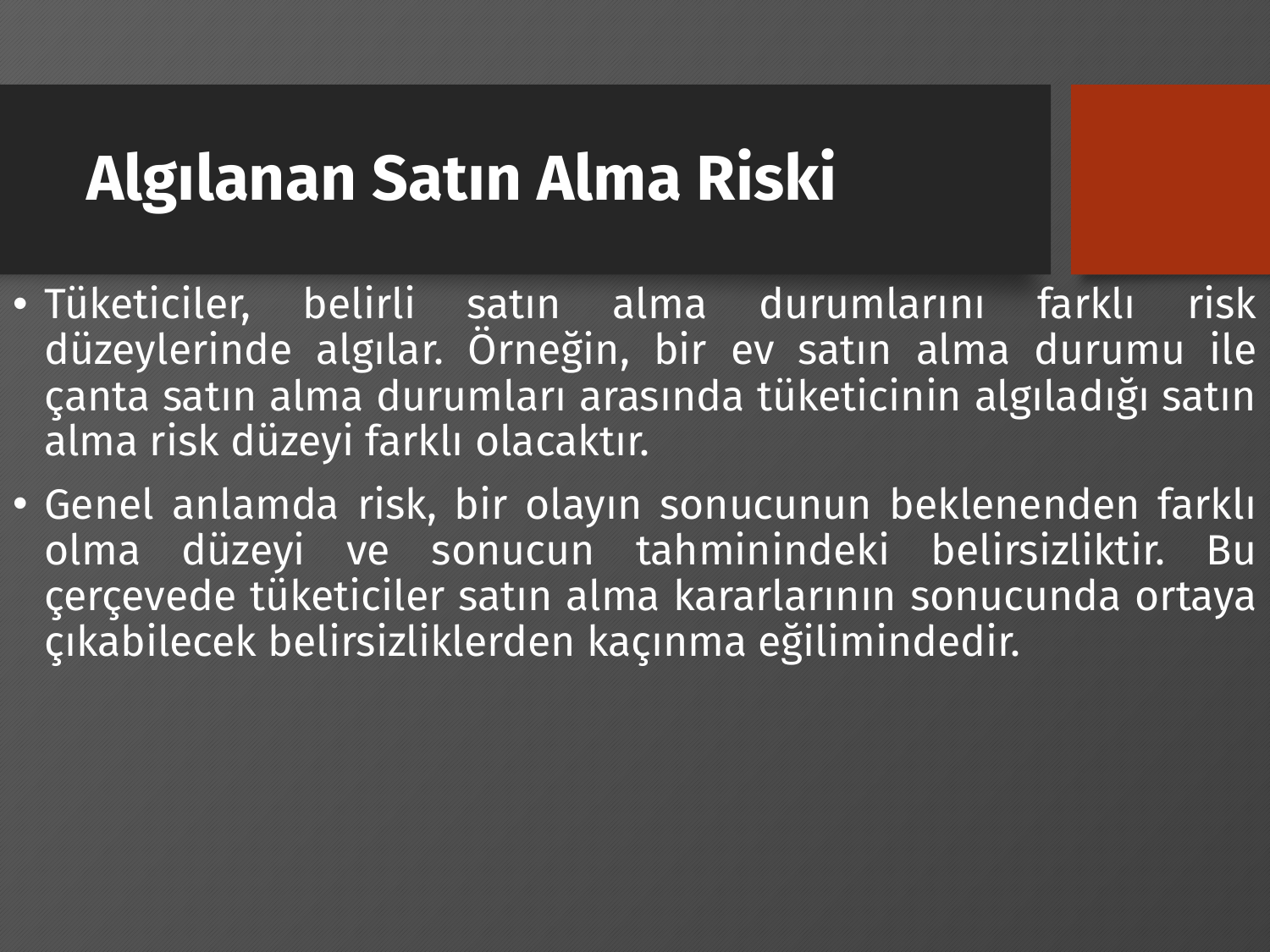

# Algılanan Satın Alma Riski
Tüketiciler, belirli satın alma durumlarını farklı risk düzeylerinde algılar. Örneğin, bir ev satın alma durumu ile çanta satın alma durumları arasında tüketicinin algıladığı satın alma risk düzeyi farklı olacaktır.
Genel anlamda risk, bir olayın sonucunun beklenenden farklı olma düzeyi ve sonucun tahminindeki belirsizliktir. Bu çerçevede tüketiciler satın alma kararlarının sonucunda ortaya çıkabilecek belirsizliklerden kaçınma eğilimindedir.